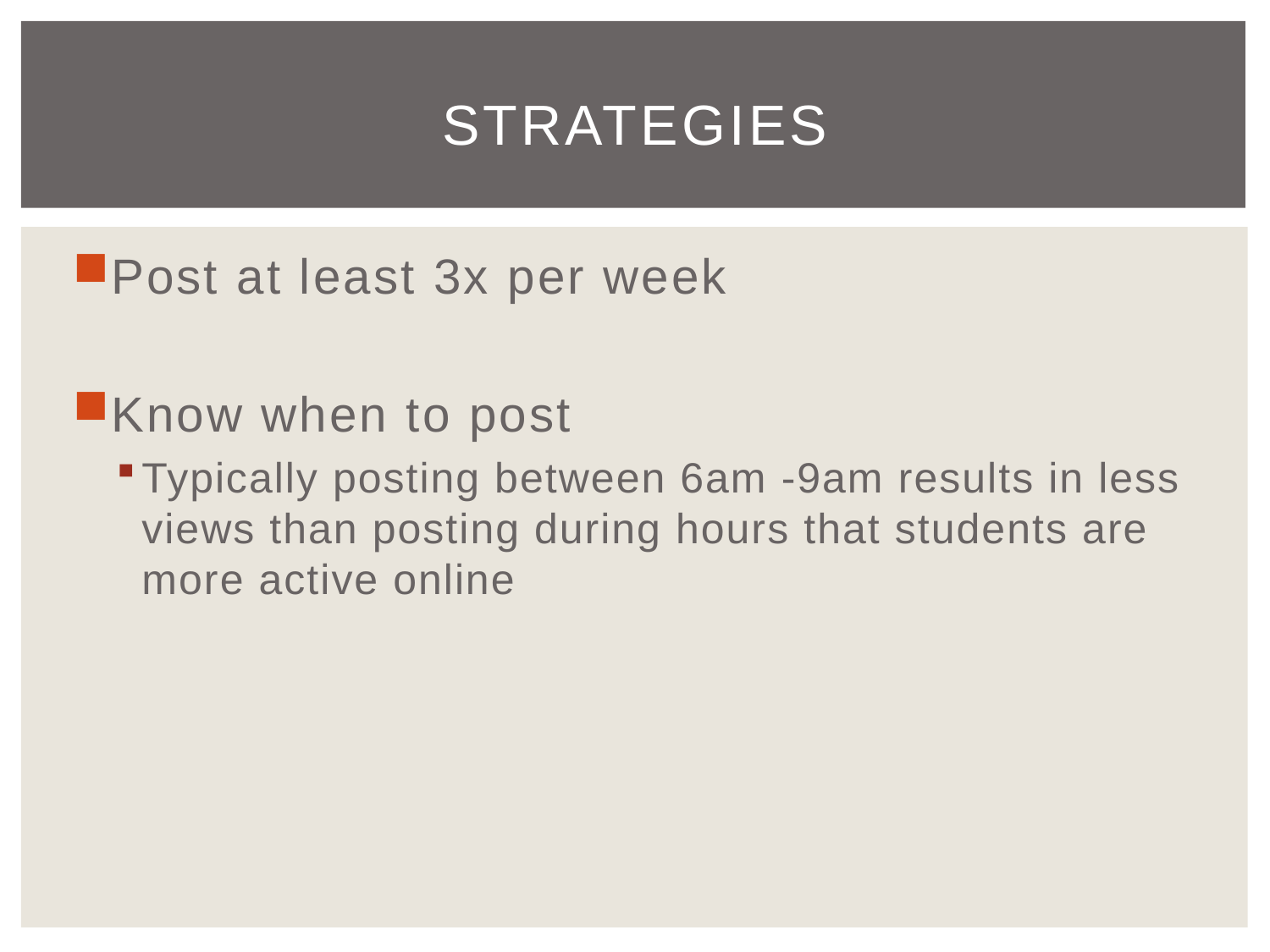

# STrategies
Post at least 3x per week

Know when to post
Typically posting between 6am -9am results in less views than posting during hours that students are more active online